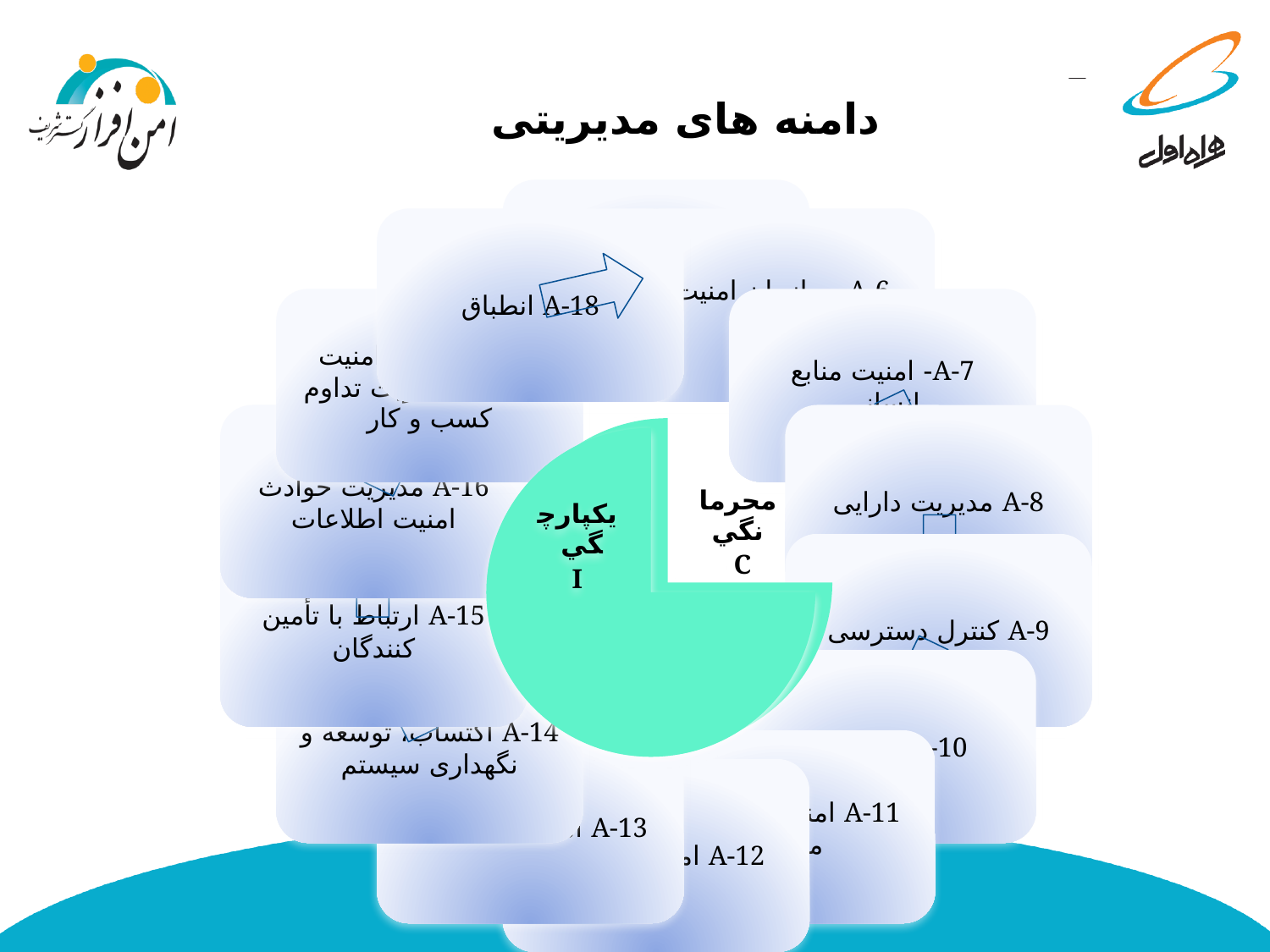

دامنه های مدیریتی
A-8 مدیریت دارایی
A-9 کنترل دسترسی
A-12 امنیت عملیات
A-13 امنیت ارتباطات
A-14 اکتساب، توسعه و نگهداری سیستم
A-15 ارتباط با تأمین کنندگان
A-10 رمزنگاری
A-18 انطباق
محرمانگي
C
دسترسي پذيري
 A
يكپارچگي
I